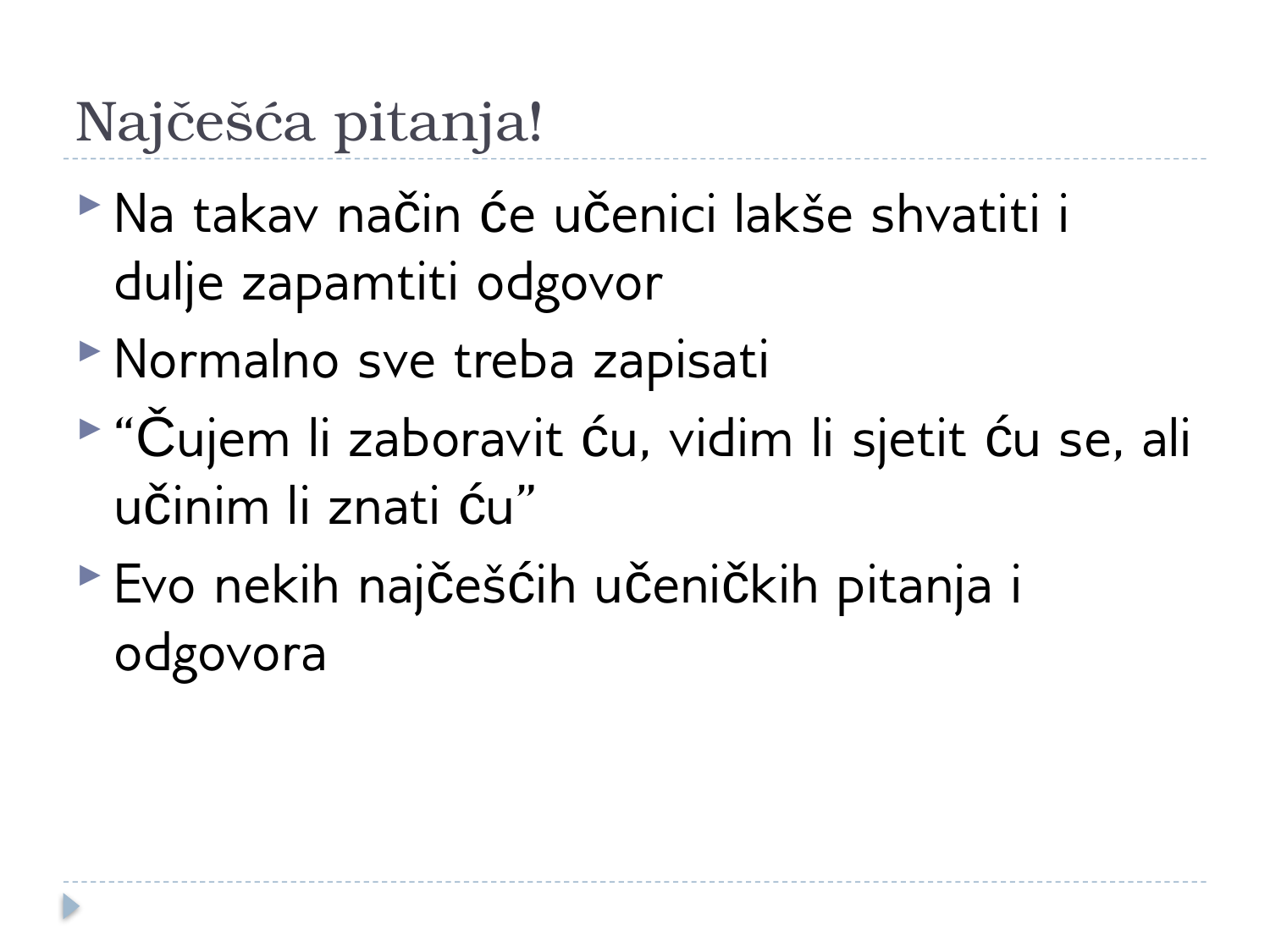

# Najčešća pitanja!
Na takav način će učenici lakše shvatiti i dulje zapamtiti odgovor
Normalno sve treba zapisati
“Čujem li zaboravit ću, vidim li sjetit ću se, ali učinim li znati ću”
Evo nekih najčešćih učeničkih pitanja i odgovora